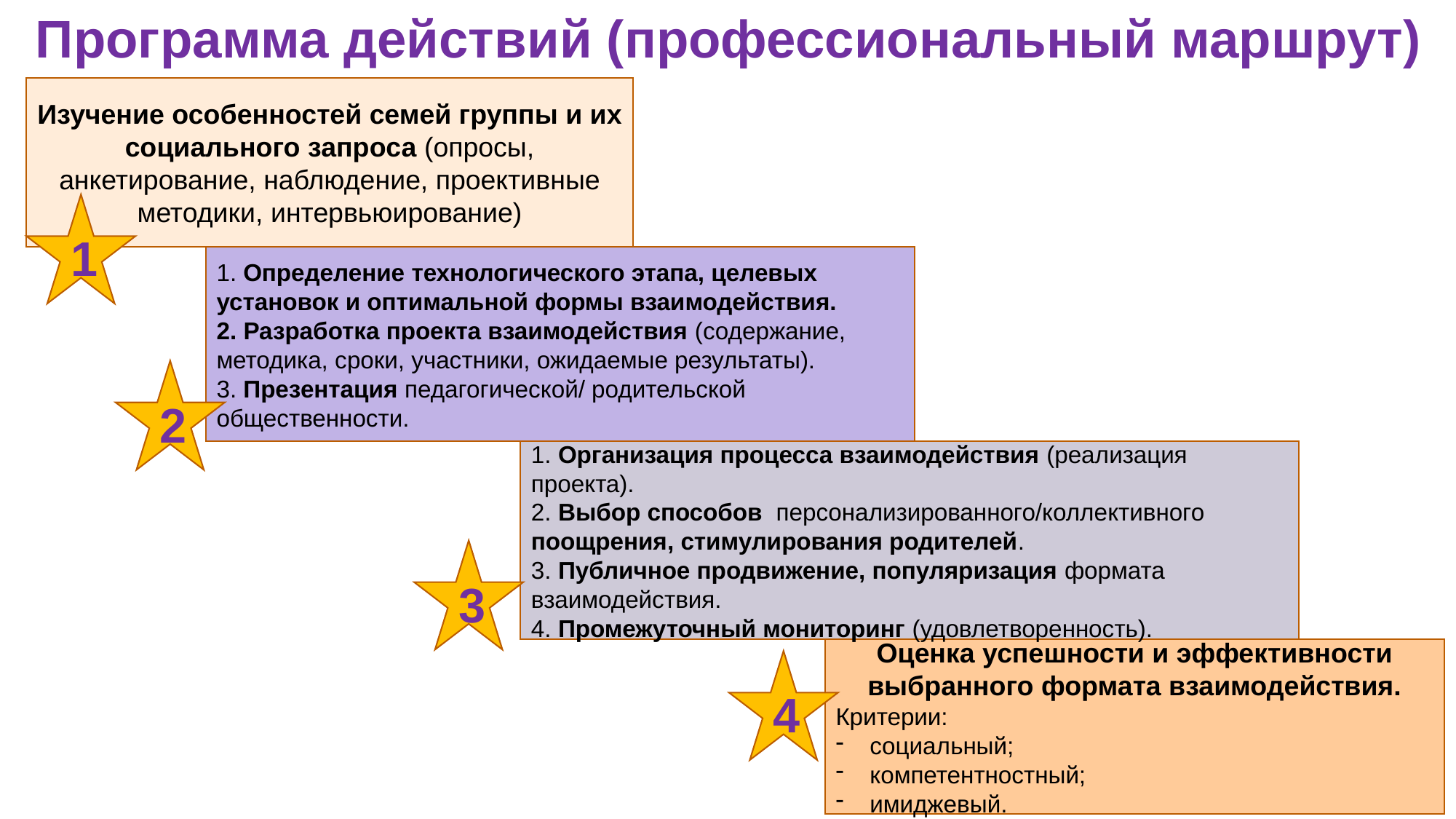

# Программа действий (профессиональный маршрут)

Изучение особенностей семей группы и их социального запроса (опросы, анкетирование, наблюдение, проективные методики, интервьюирование)
1
1. Определение технологического этапа, целевых установок и оптимальной формы взаимодействия.
2. Разработка проекта взаимодействия (содержание, методика, сроки, участники, ожидаемые результаты).
3. Презентация педагогической/ родительской общественности.
2
1. Организация процесса взаимодействия (реализация проекта).
2. Выбор способов  персонализированного/коллективного поощрения, стимулирования родителей.
3. Публичное продвижение, популяризация формата взаимодействия.
4. Промежуточный мониторинг (удовлетворенность).
3
Оценка успешности и эффективности выбранного формата взаимодействия.
Критерии:
социальный;
компетентностный;
имиджевый.
4